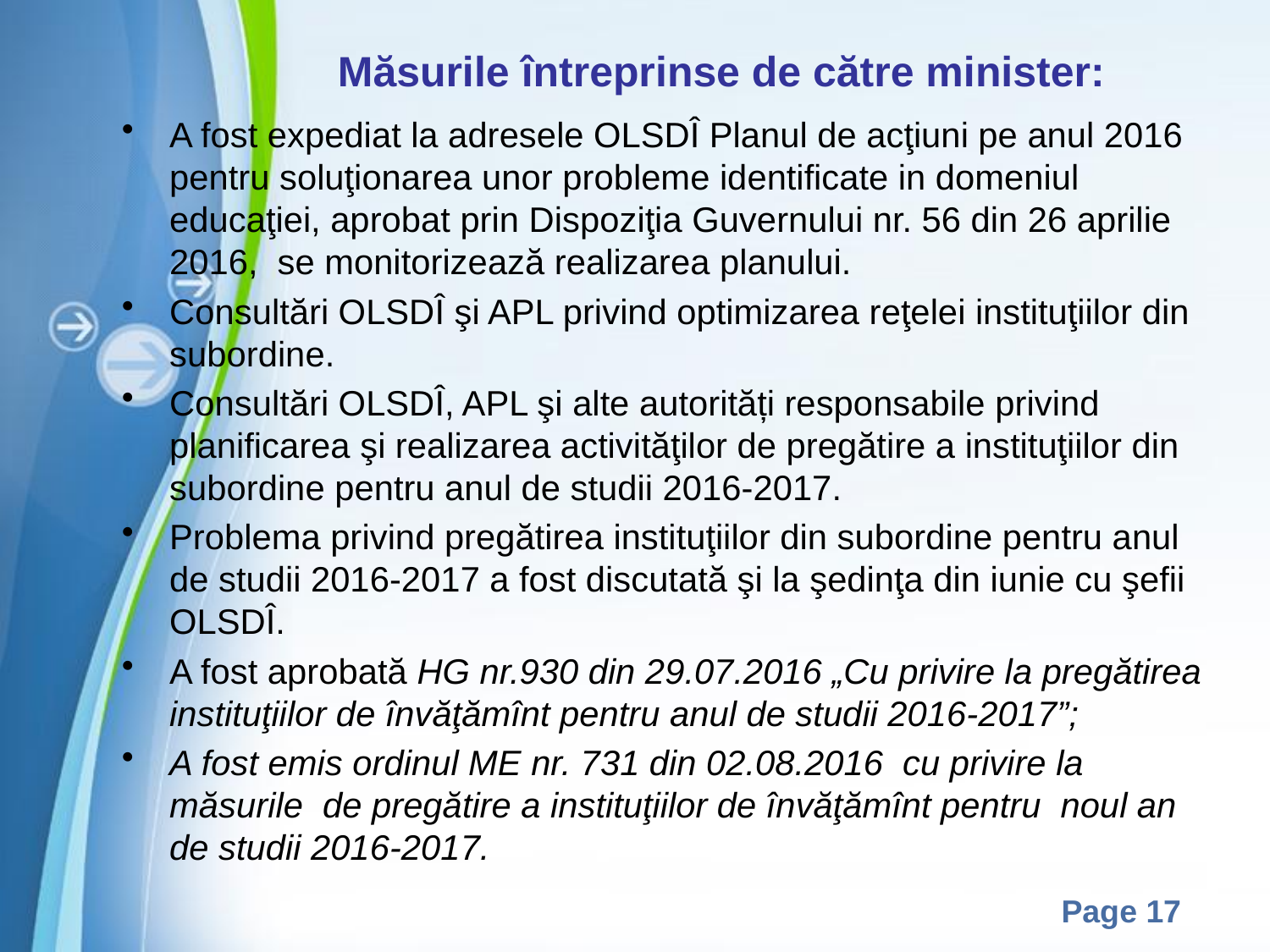

# Măsurile întreprinse de către minister:
A fost expediat la adresele OLSDÎ Planul de acţiuni pe anul 2016 pentru soluţionarea unor probleme identificate in domeniul educaţiei, aprobat prin Dispoziţia Guvernului nr. 56 din 26 aprilie 2016,  se monitorizează realizarea planului.
Consultări OLSDÎ şi APL privind optimizarea reţelei instituţiilor din subordine.
Consultări OLSDÎ, APL şi alte autorități responsabile privind planificarea şi realizarea activităţilor de pregătire a instituţiilor din subordine pentru anul de studii 2016-2017.
Problema privind pregătirea instituţiilor din subordine pentru anul de studii 2016-2017 a fost discutată şi la şedinţa din iunie cu şefii OLSDÎ.
A fost aprobată HG nr.930 din 29.07.2016 „Cu privire la pregătirea instituţiilor de învăţămînt pentru anul de studii 2016-2017”;
A fost emis ordinul ME nr. 731 din 02.08.2016  cu privire la  măsurile  de pregătire a instituţiilor de învăţămînt pentru  noul an de studii 2016-2017.